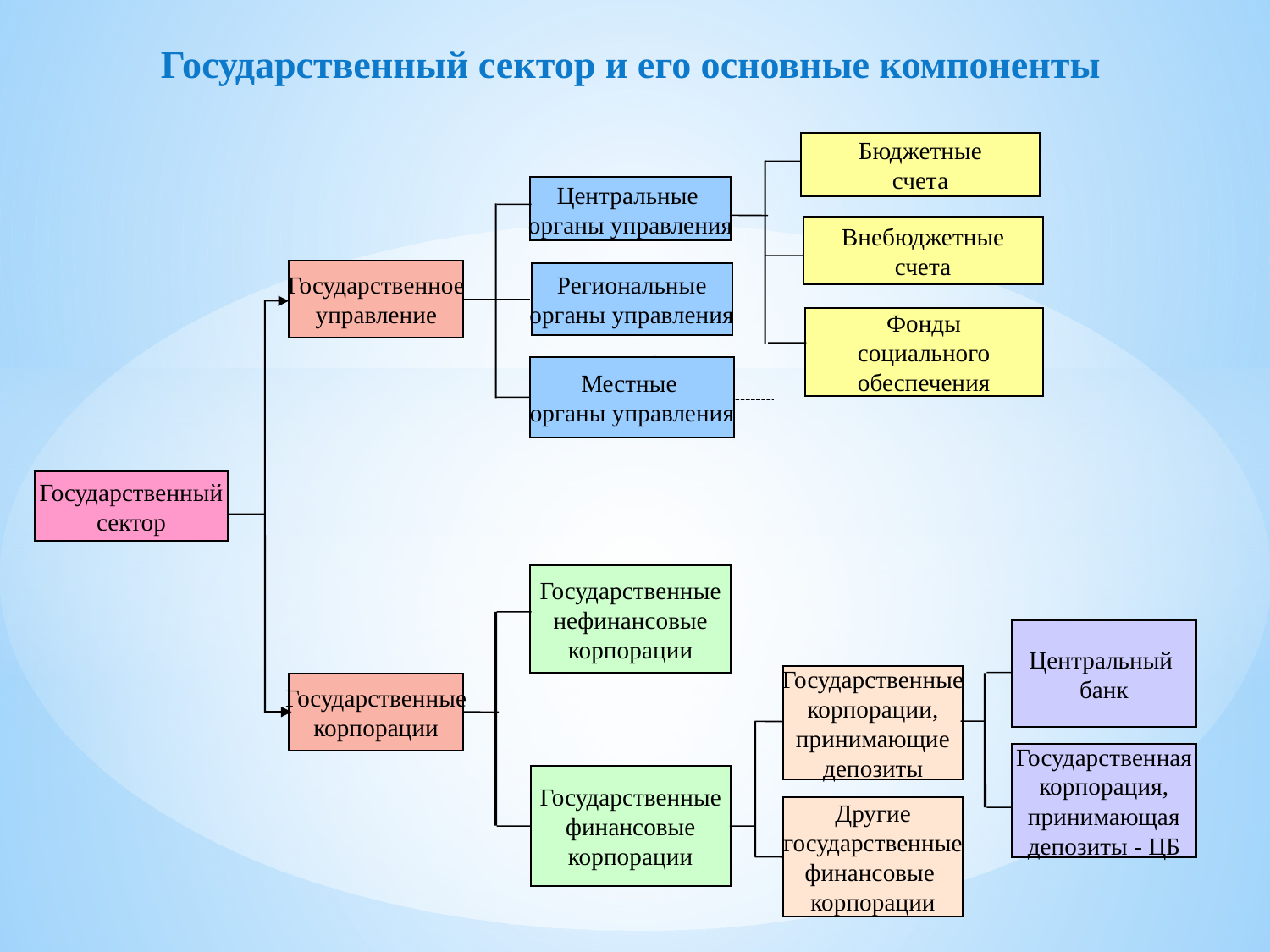

Государственный сектор и его основные компоненты

Бюджетные
счета

Центральные
органы управления

Внебюджетные
счета

Государственное
управление
Региональные
органы управления

Фонды
социального
обеспечения

Местные
органы управления

Государственный
сектор

Государственные
нефинансовые
корпорации

Центральный
банк
Государственные
корпорации,
принимающие
депозиты

Государственные
корпорации

Государственная
корпорация,
принимающая
депозиты - ЦБ
Государственные
финансовые
корпорации
Другие
государственные
финансовые
корпорации